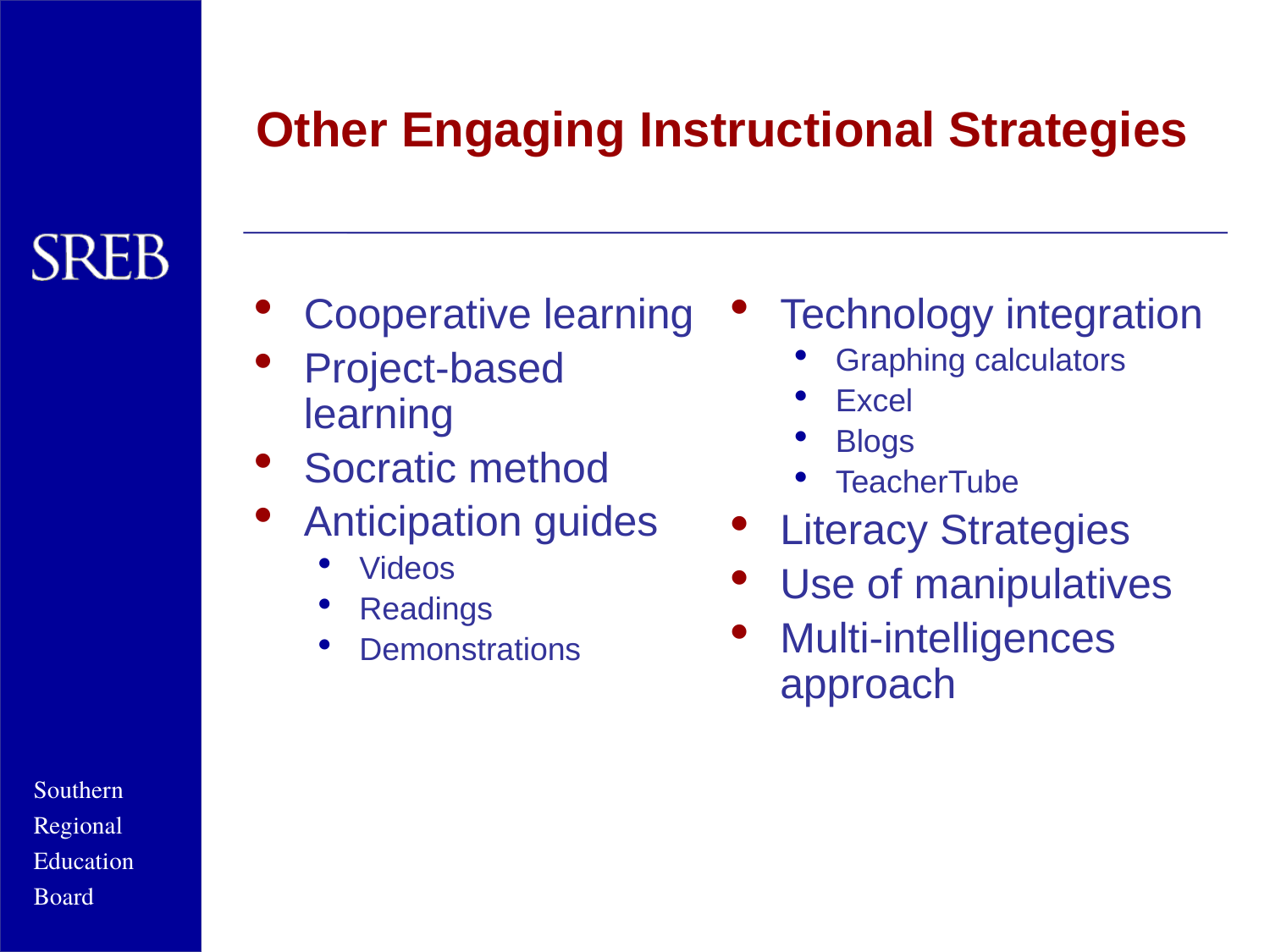

# Other Engaging Instructional Strategies
Cooperative learning
Project-based learning
Socratic method
Anticipation guides
Videos
Readings
Demonstrations

Technology integration
Graphing calculators
Excel
Blogs
TeacherTube
Literacy Strategies
Use of manipulatives
Multi-intelligences approach